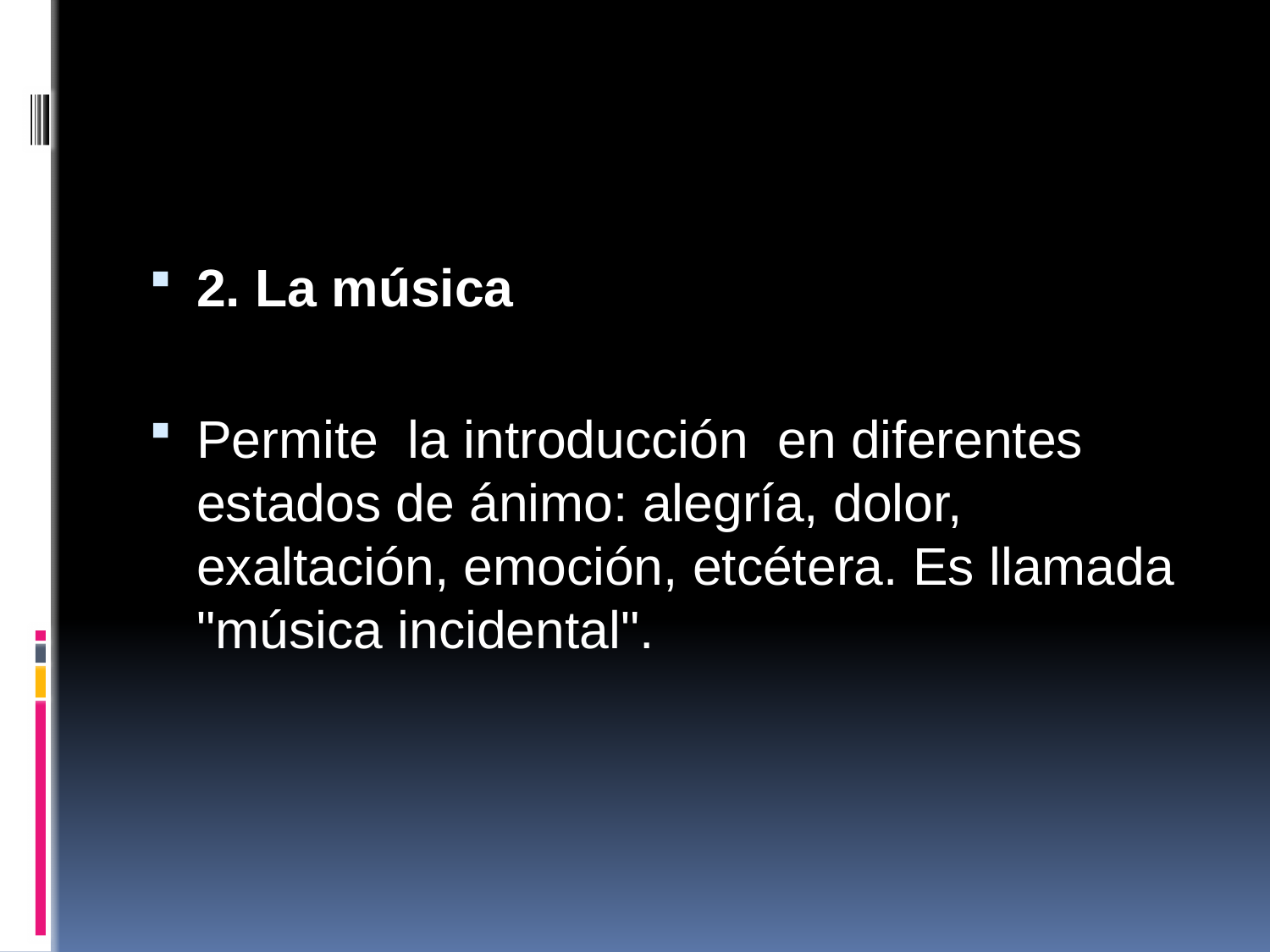

#
2. La música

Permite  la introducción  en diferentes estados de ánimo: alegría, dolor, exaltación, emoción, etcétera. Es llamada  "música incidental".